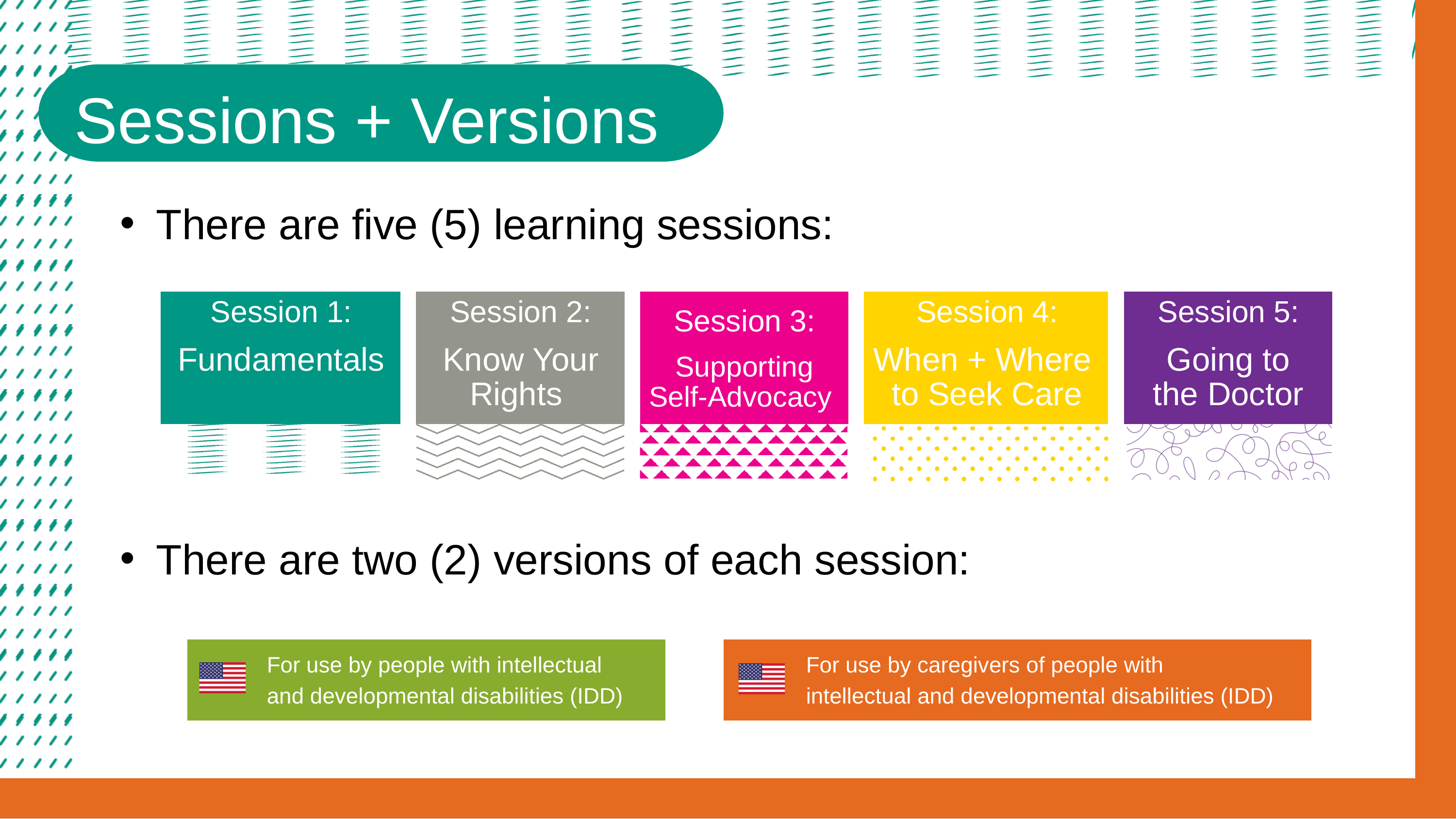

Sessions + Versions
There are five (5) learning sessions:

Session 4:

When + Where
to Seek Care
Session 1:

Fundamentals
Session 2:

Know Your Rights
Session 5:

Going to
the Doctor
Session 3:

Supporting Self-Advocacy

There are two (2) versions of each session:

For use by caregivers of people with
intellectual and developmental disabilities (IDD)
For use by people with intellectual
and developmental disabilities (IDD)